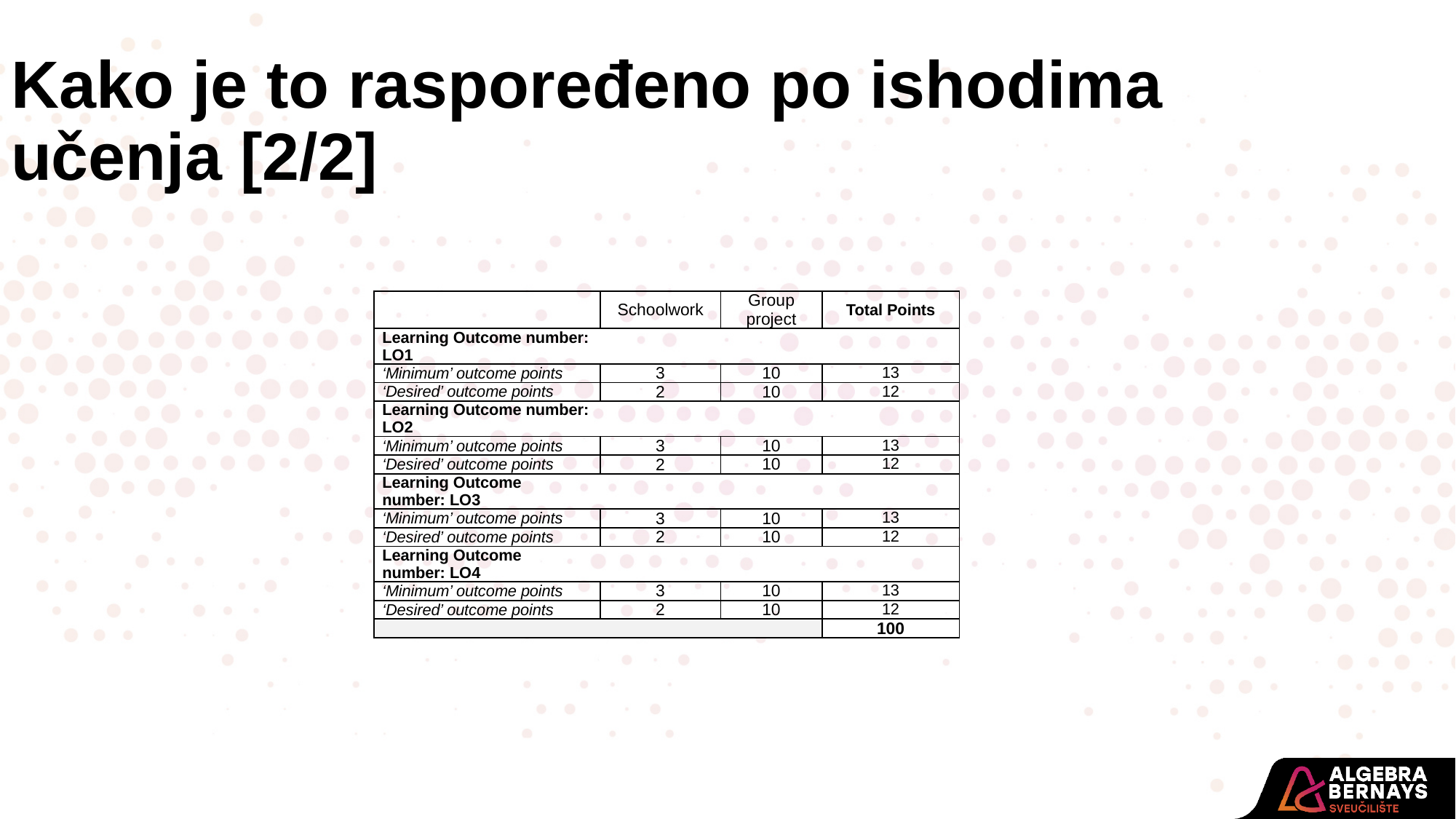

Kako je to raspoređeno po ishodima učenja [2/2]
|  | Schoolwork | Group project | Total Points |
| --- | --- | --- | --- |
| Learning Outcome number: LO1 |  |  |  |
| ‘Minimum’ outcome points | 3 | 10 | 13 |
| ‘Desired’ outcome points | 2 | 10 | 12 |
| Learning Outcome number: LO2 |  |  |  |
| ‘Minimum’ outcome points | 3 | 10 | 13 |
| ‘Desired’ outcome points | 2 | 10 | 12 |
| Learning Outcome number: LO3 |  |  |  |
| ‘Minimum’ outcome points | 3 | 10 | 13 |
| ‘Desired’ outcome points | 2 | 10 | 12 |
| Learning Outcome number: LO4 |  |  |  |
| ‘Minimum’ outcome points | 3 | 10 | 13 |
| ‘Desired’ outcome points | 2 | 10 | 12 |
|  |  |  | 100 |